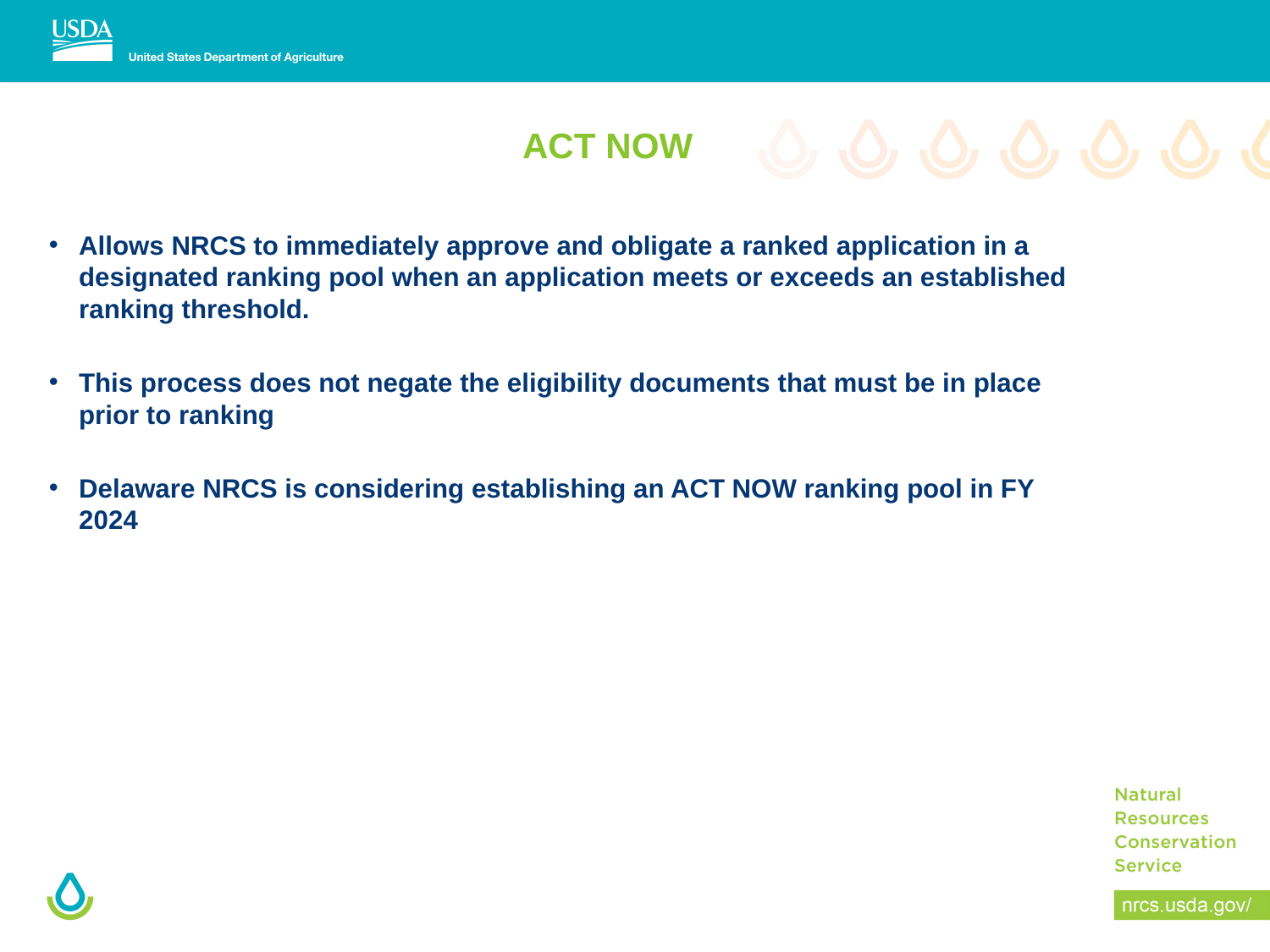

# ACT NOW
Allows NRCS to immediately approve and obligate a ranked application in a designated ranking pool when an application meets or exceeds an established ranking threshold.

This process does not negate the eligibility documents that must be in place prior to ranking

Delaware NRCS is considering establishing an ACT NOW ranking pool in FY 2024